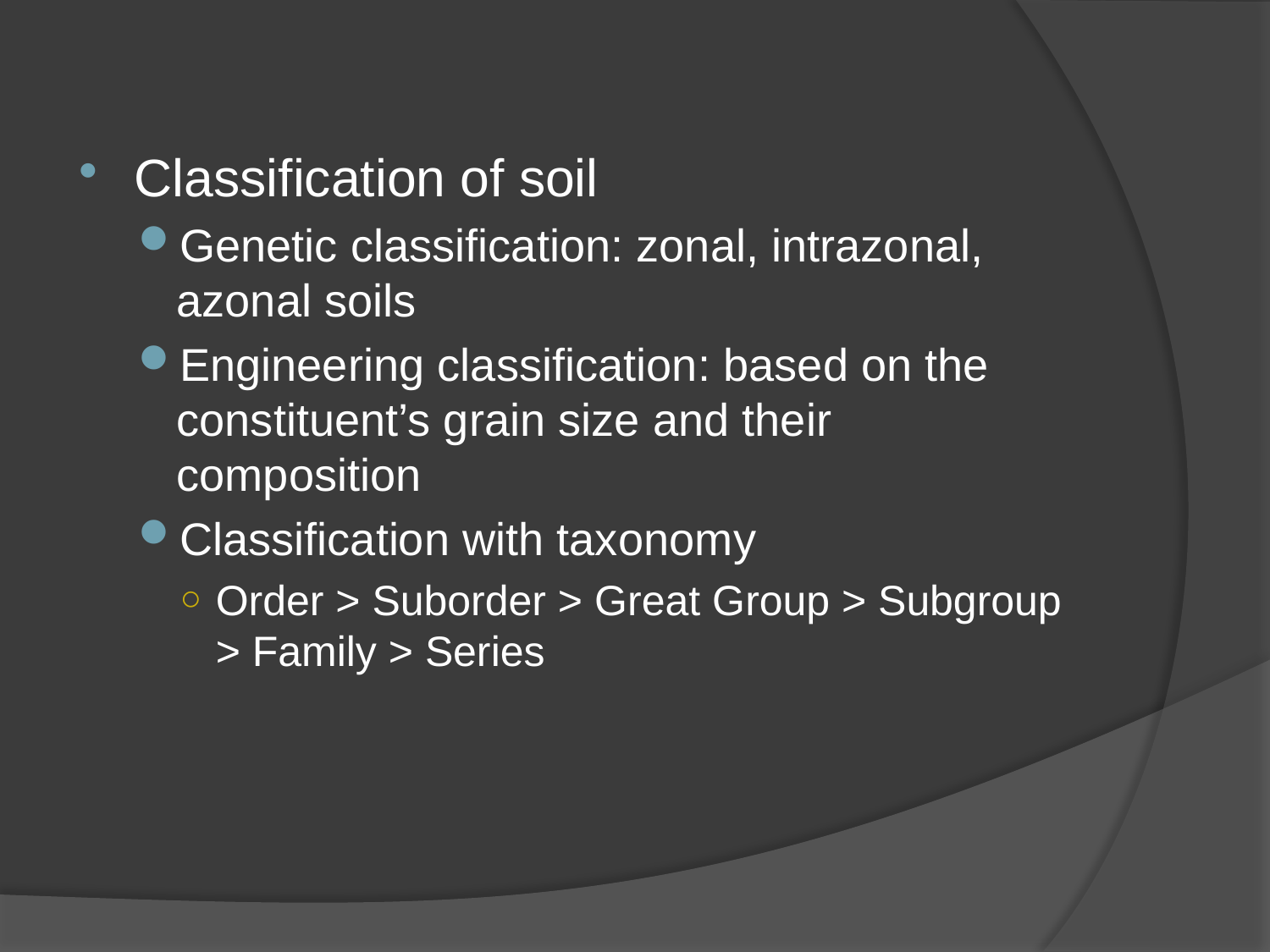

Classification of soil
Genetic classification: zonal, intrazonal, azonal soils
Engineering classification: based on the constituent’s grain size and their composition
Classification with taxonomy
Order > Suborder > Great Group > Subgroup > Family > Series